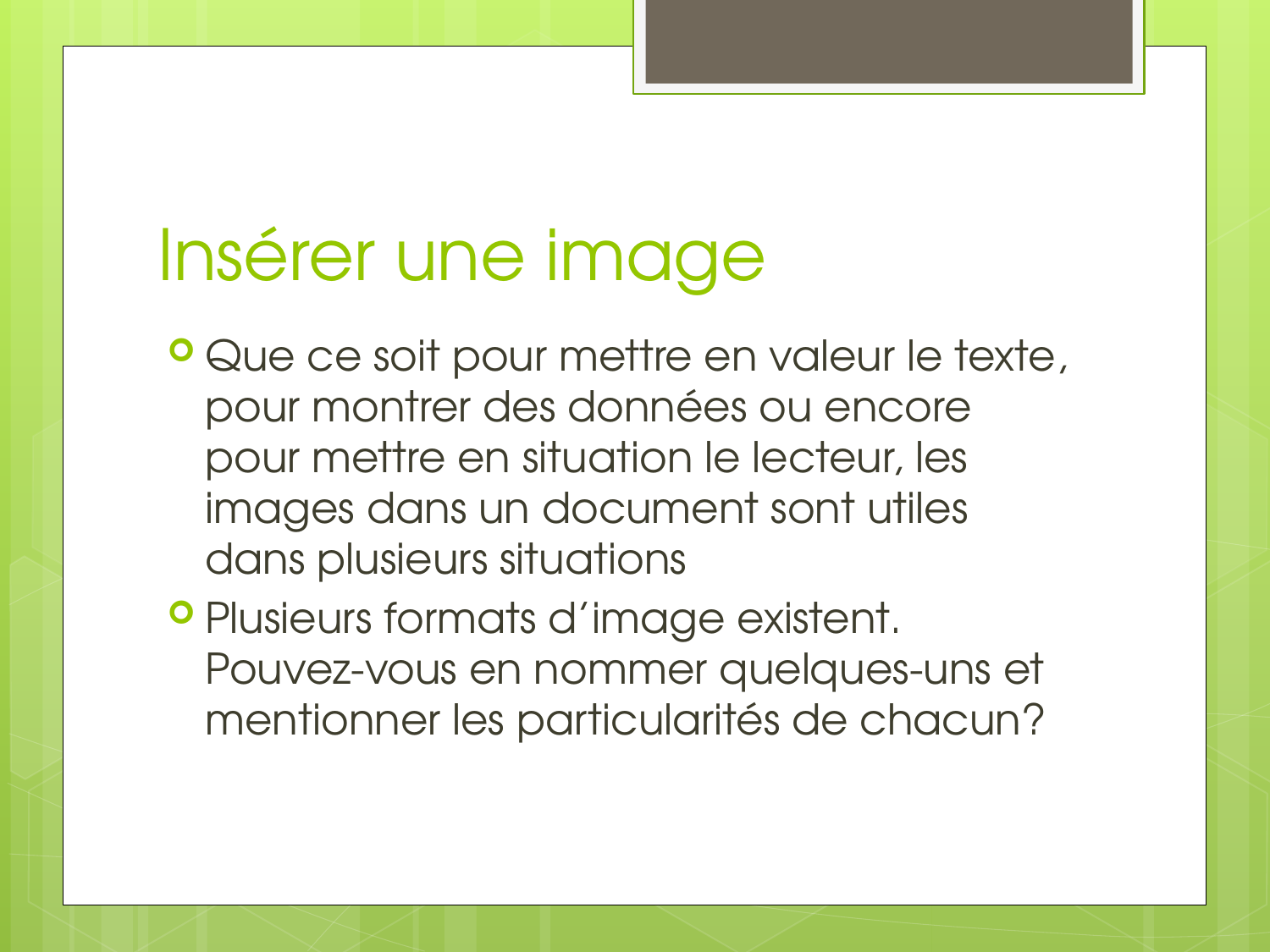

# Insérer une image
Que ce soit pour mettre en valeur le texte, pour montrer des données ou encore pour mettre en situation le lecteur, les images dans un document sont utiles dans plusieurs situations
Plusieurs formats d’image existent. Pouvez-vous en nommer quelques-uns et mentionner les particularités de chacun?